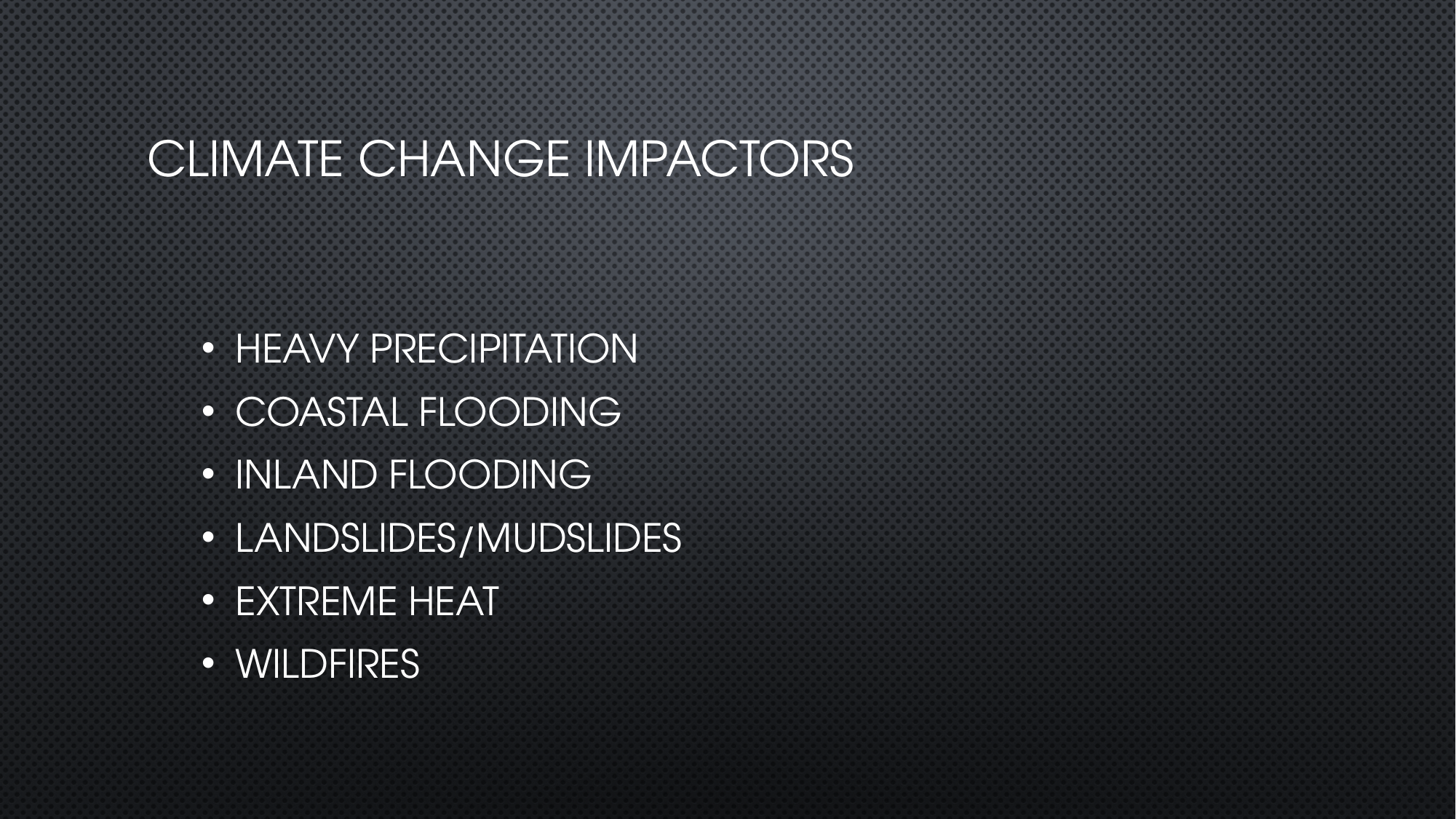

# Climate change impactors
Heavy precipitation
Coastal flooding
Inland flooding
Landslides/Mudslides
Extreme heat
Wildfires